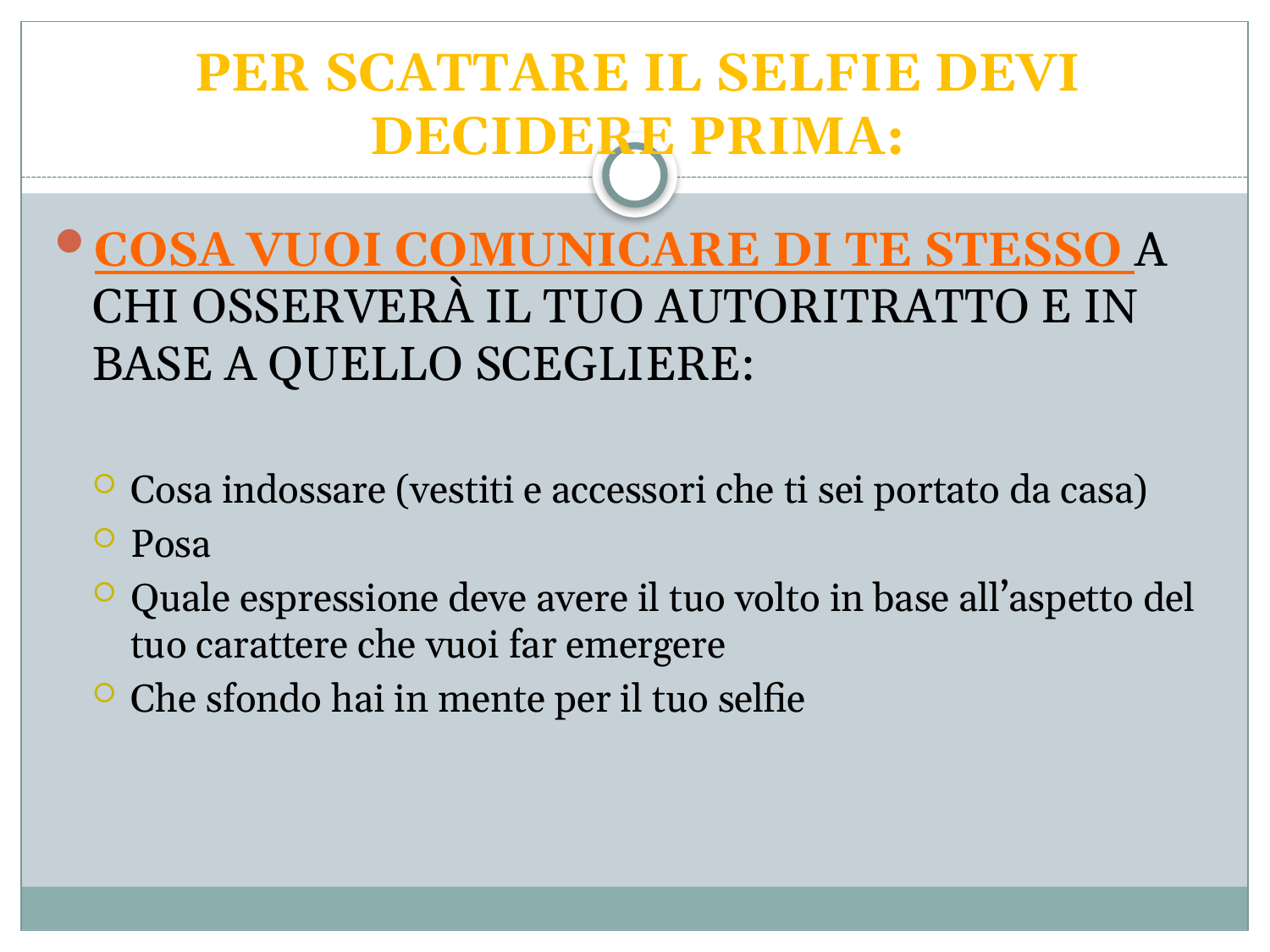

# PER SCATTARE IL SELFIE DEVI DECIDERE PRIMA:
COSA VUOI COMUNICARE DI TE STESSO A CHI OSSERVERÀ IL TUO AUTORITRATTO E IN BASE A QUELLO SCEGLIERE:

Cosa indossare (vestiti e accessori che ti sei portato da casa)
Posa
Quale espressione deve avere il tuo volto in base all’aspetto del tuo carattere che vuoi far emergere
Che sfondo hai in mente per il tuo selfie